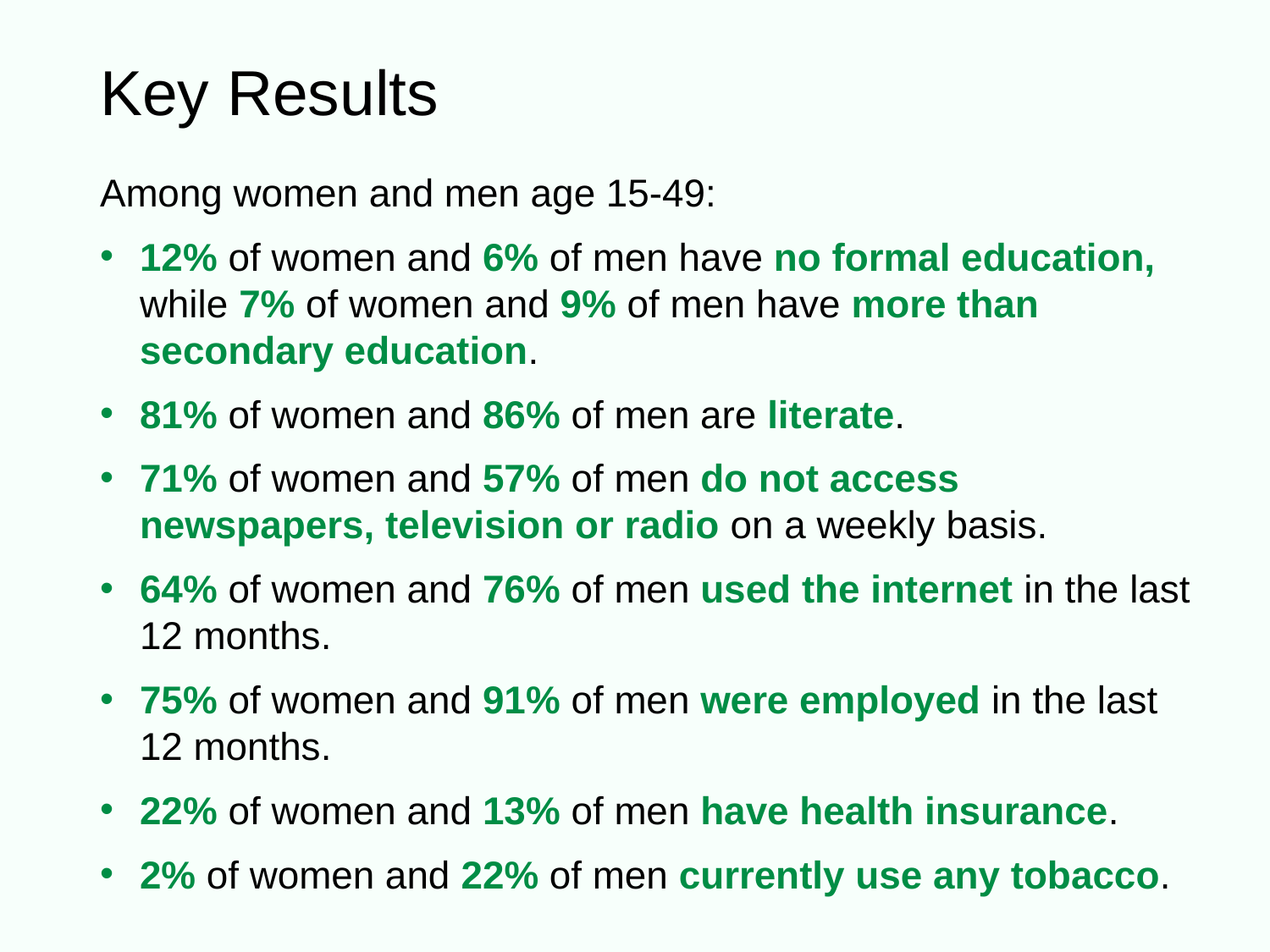

# Key Results
Among women and men age 15-49:
12% of women and 6% of men have no formal education, while 7% of women and 9% of men have more than secondary education.
81% of women and 86% of men are literate.
71% of women and 57% of men do not access newspapers, television or radio on a weekly basis.
64% of women and 76% of men used the internet in the last 12 months.
75% of women and 91% of men were employed in the last 12 months.
22% of women and 13% of men have health insurance.
2% of women and 22% of men currently use any tobacco.